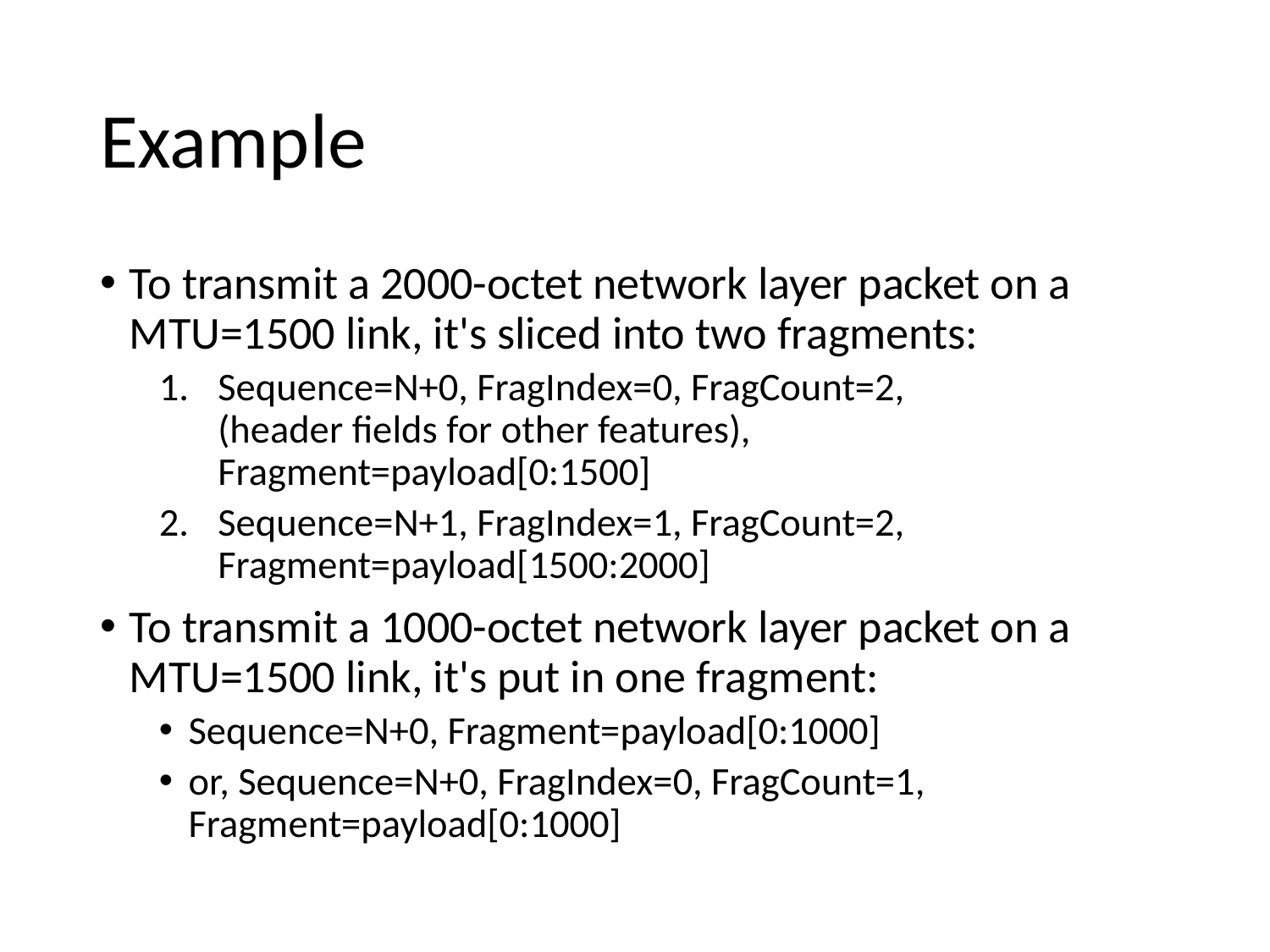

# Example
To transmit a 2000-octet network layer packet on a MTU=1500 link, it's sliced into two fragments:
Sequence=N+0, FragIndex=0, FragCount=2,
(header fields for other features),
Fragment=payload[0:1500]
Sequence=N+1, FragIndex=1, FragCount=2,
Fragment=payload[1500:2000]
To transmit a 1000-octet network layer packet on a MTU=1500 link, it's put in one fragment:
Sequence=N+0, Fragment=payload[0:1000]
or, Sequence=N+0, FragIndex=0, FragCount=1,
Fragment=payload[0:1000]